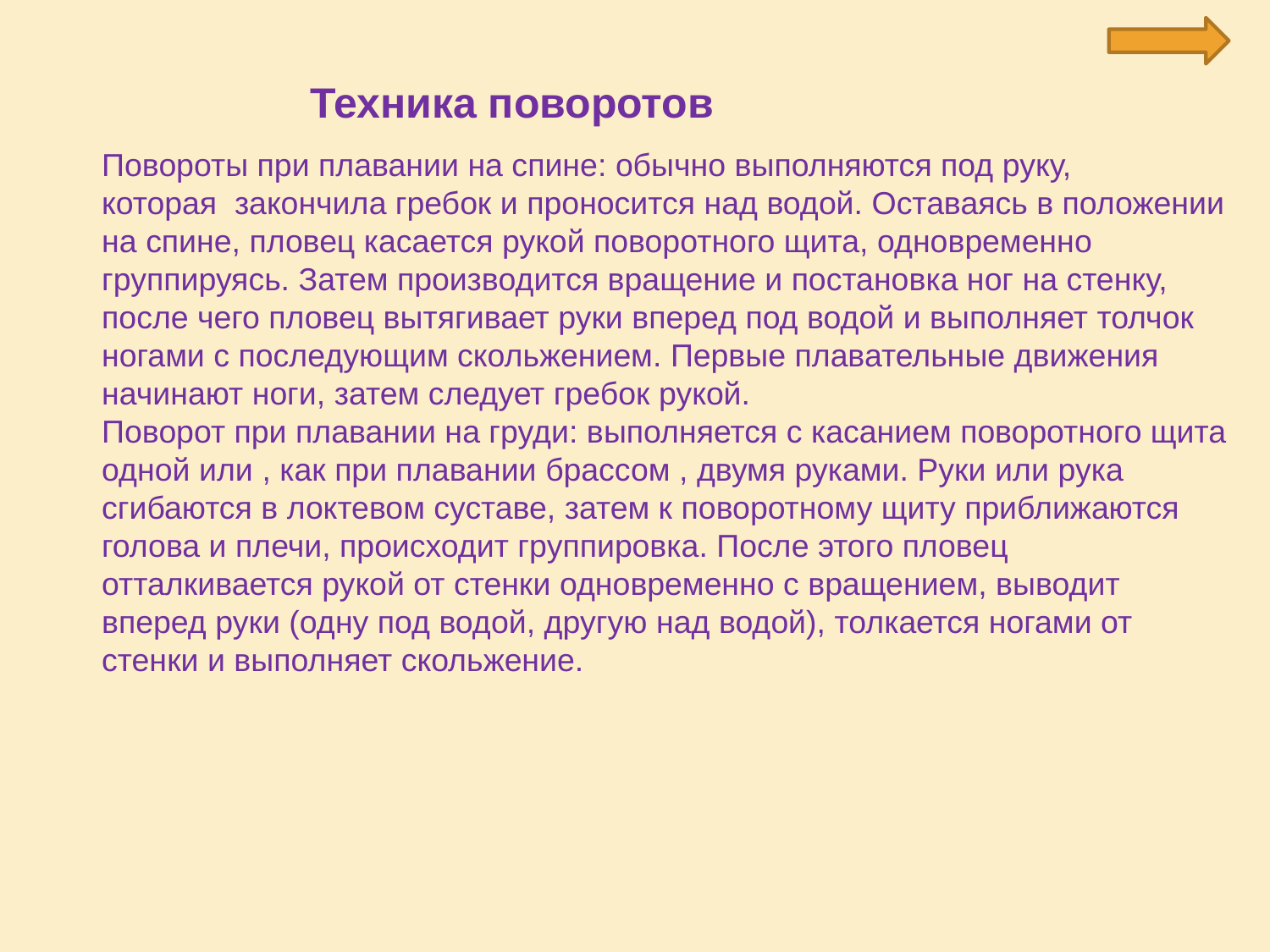

Техника поворотов
Повороты при плавании на спине: обычно выполняются под руку,
которая  закончила гребок и проносится над водой. Оставаясь в положении на спине, пловец касается рукой поворотного щита, одновременно группируясь. Затем производится вращение и постановка ног на стенку, после чего пловец вытягивает руки вперед под водой и выполняет толчок ногами с последующим скольжением. Первые плавательные движения начинают ноги, затем следует гребок рукой.
Поворот при плавании на груди: выполняется с касанием поворотного щита одной или , как при плавании брассом , двумя руками. Руки или рука сгибаются в локтевом суставе, затем к поворотному щиту приближаются голова и плечи, происходит группировка. После этого пловец отталкивается рукой от стенки одновременно с вращением, выводит вперед руки (одну под водой, другую над водой), толкается ногами от стенки и выполняет скольжение.